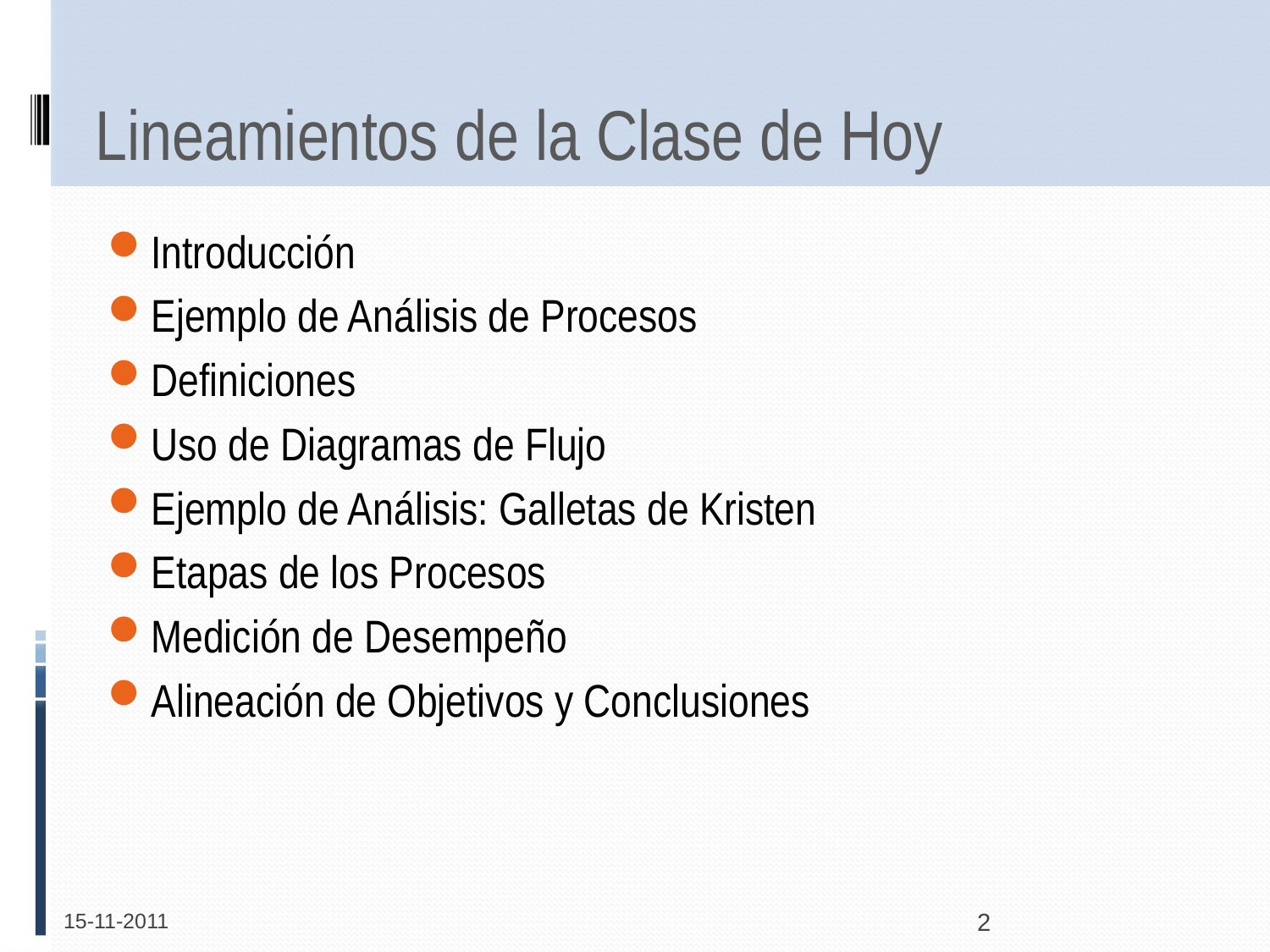

# Lineamientos de la Clase de Hoy
Introducción
Ejemplo de Análisis de Procesos
Definiciones
Uso de Diagramas de Flujo
Ejemplo de Análisis: Galletas de Kristen
Etapas de los Procesos
Medición de Desempeño
Alineación de Objetivos y Conclusiones

15-11-2011
2